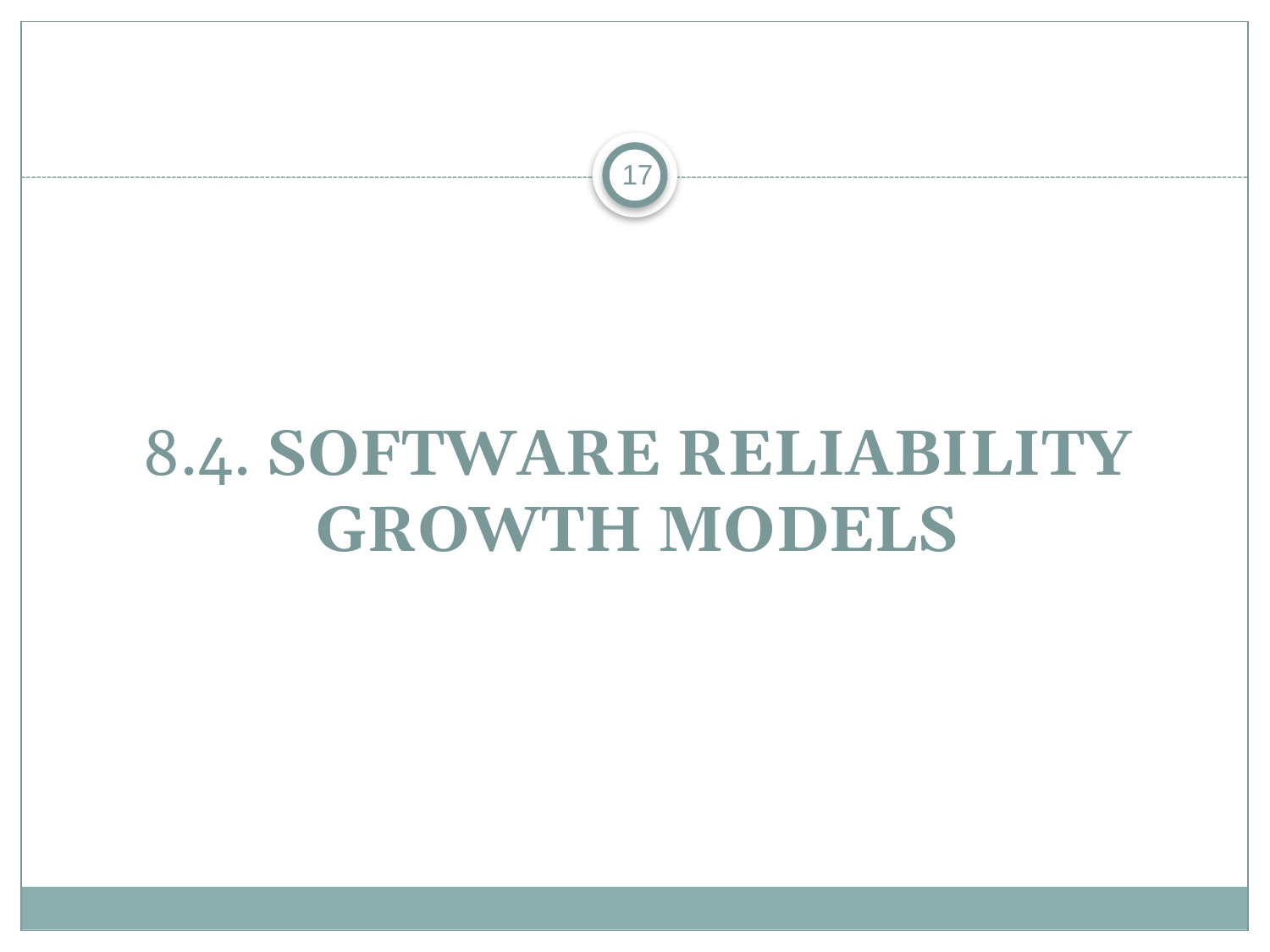

17
# 8.4. Software Reliability Growth Models